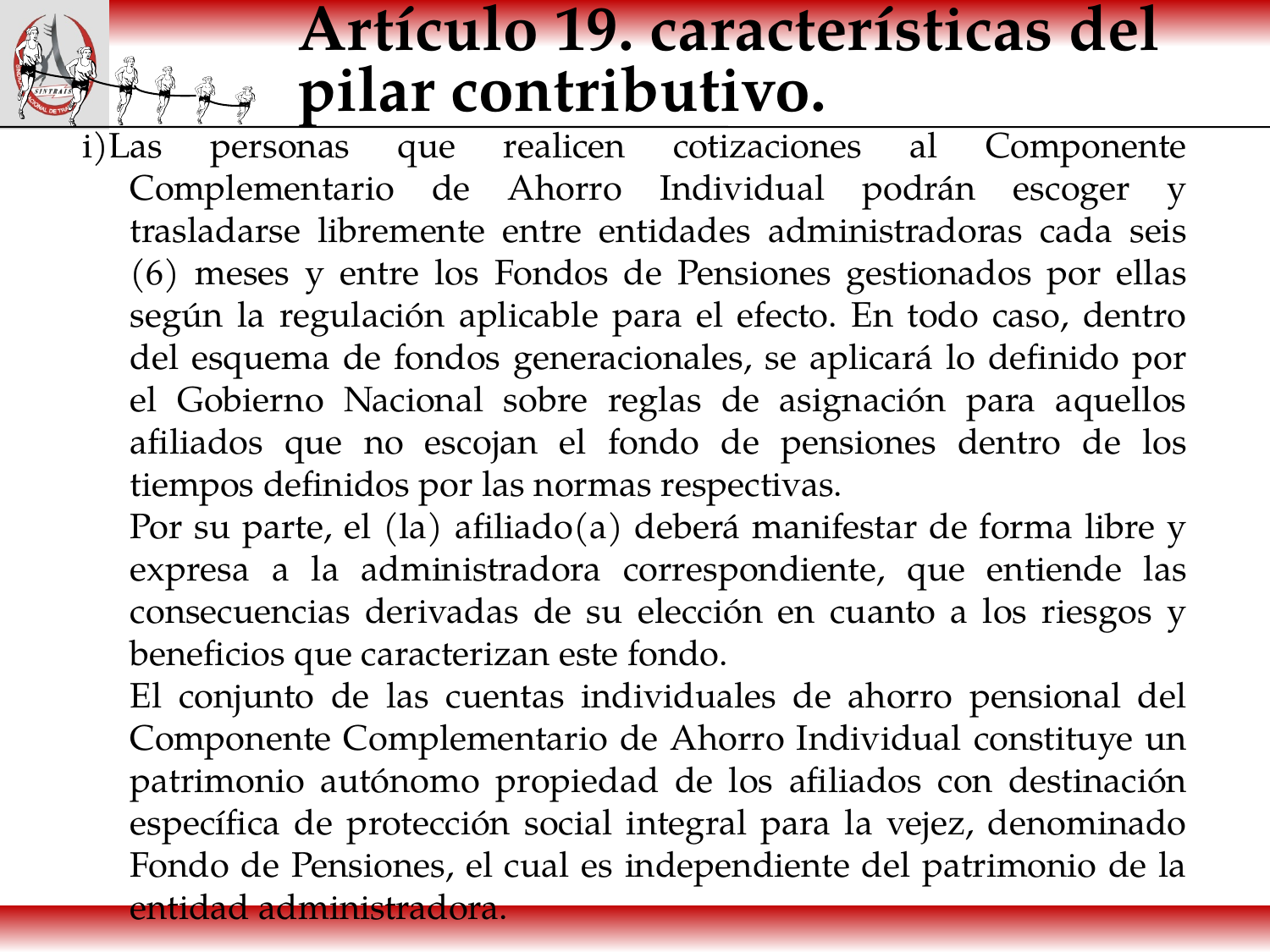

# Artículo 19. características del pilar contributivo.
i)Las personas que realicen cotizaciones al Componente Complementario de Ahorro Individual podrán escoger y trasladarse libremente entre entidades administradoras cada seis (6) meses y entre los Fondos de Pensiones gestionados por ellas según la regulación aplicable para el efecto. En todo caso, dentro del esquema de fondos generacionales, se aplicará lo definido por el Gobierno Nacional sobre reglas de asignación para aquellos afiliados que no escojan el fondo de pensiones dentro de los tiempos definidos por las normas respectivas.
Por su parte, el (la) afiliado(a) deberá manifestar de forma libre y expresa a la administradora correspondiente, que entiende las consecuencias derivadas de su elección en cuanto a los riesgos y beneficios que caracterizan este fondo.
El conjunto de las cuentas individuales de ahorro pensional del Componente Complementario de Ahorro Individual constituye un patrimonio autónomo propiedad de los afiliados con destinación específica de protección social integral para la vejez, denominado Fondo de Pensiones, el cual es independiente del patrimonio de la entidad administradora.